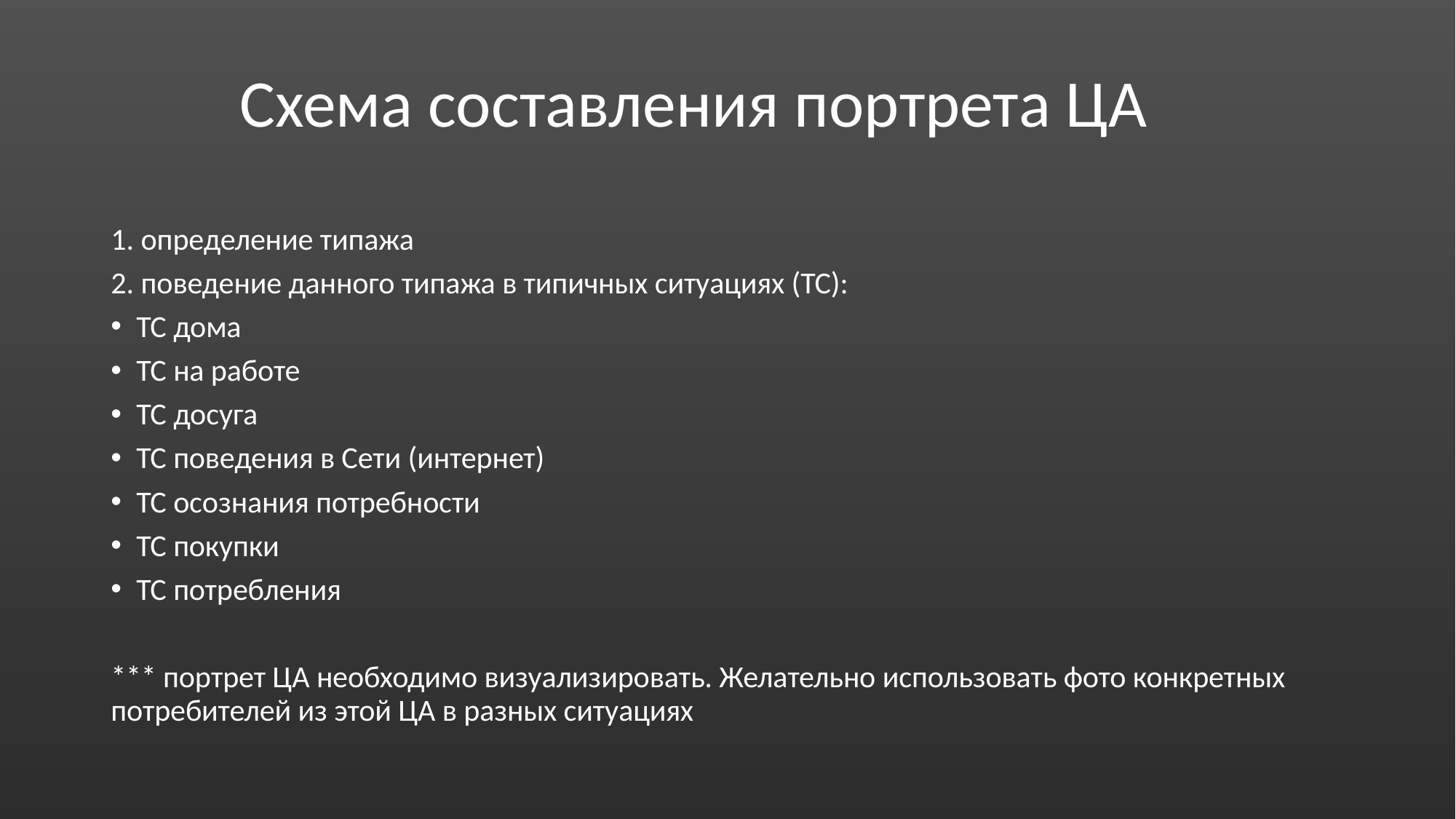

# Схема составления портрета ЦА
1. определение типажа
2. поведение данного типажа в типичных ситуациях (ТС):
ТС дома
ТС на работе
ТС досуга
ТС поведения в Сети (интернет)
ТС осознания потребности
ТС покупки
ТС потребления

*** портрет ЦА необходимо визуализировать. Желательно использовать фото конкретных потребителей из этой ЦА в разных ситуациях